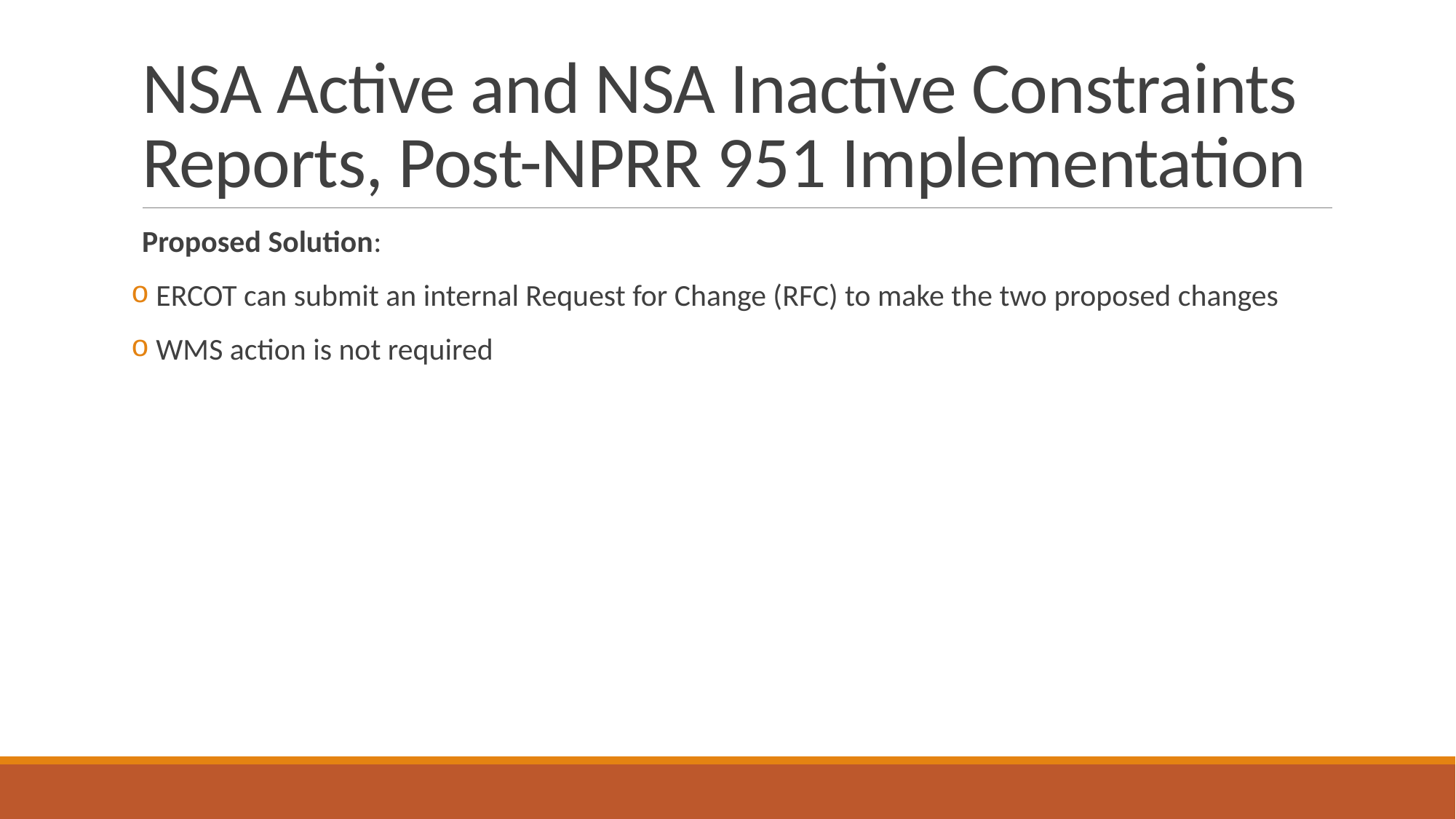

# NSA Active and NSA Inactive Constraints Reports, Post-NPRR 951 Implementation
Proposed Solution:
 ERCOT can submit an internal Request for Change (RFC) to make the two proposed changes
 WMS action is not required